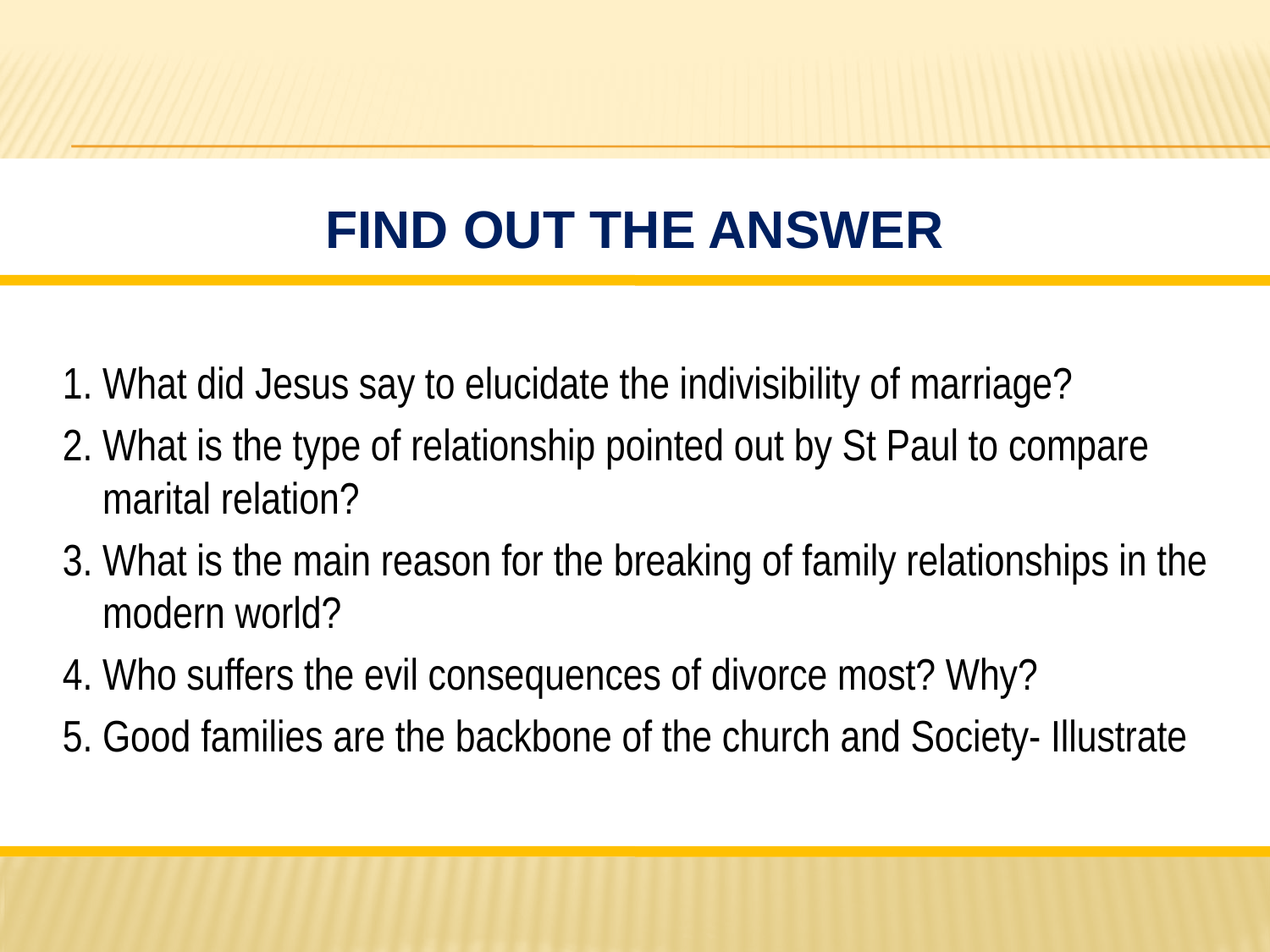

# Find out the Answer

1. What did Jesus say to elucidate the indivisibility of marriage?
2. What is the type of relationship pointed out by St Paul to compare marital relation?
3. What is the main reason for the breaking of family relationships in the modern world?
4. Who suffers the evil consequences of divorce most? Why?
5. Good families are the backbone of the church and Society- Illustrate